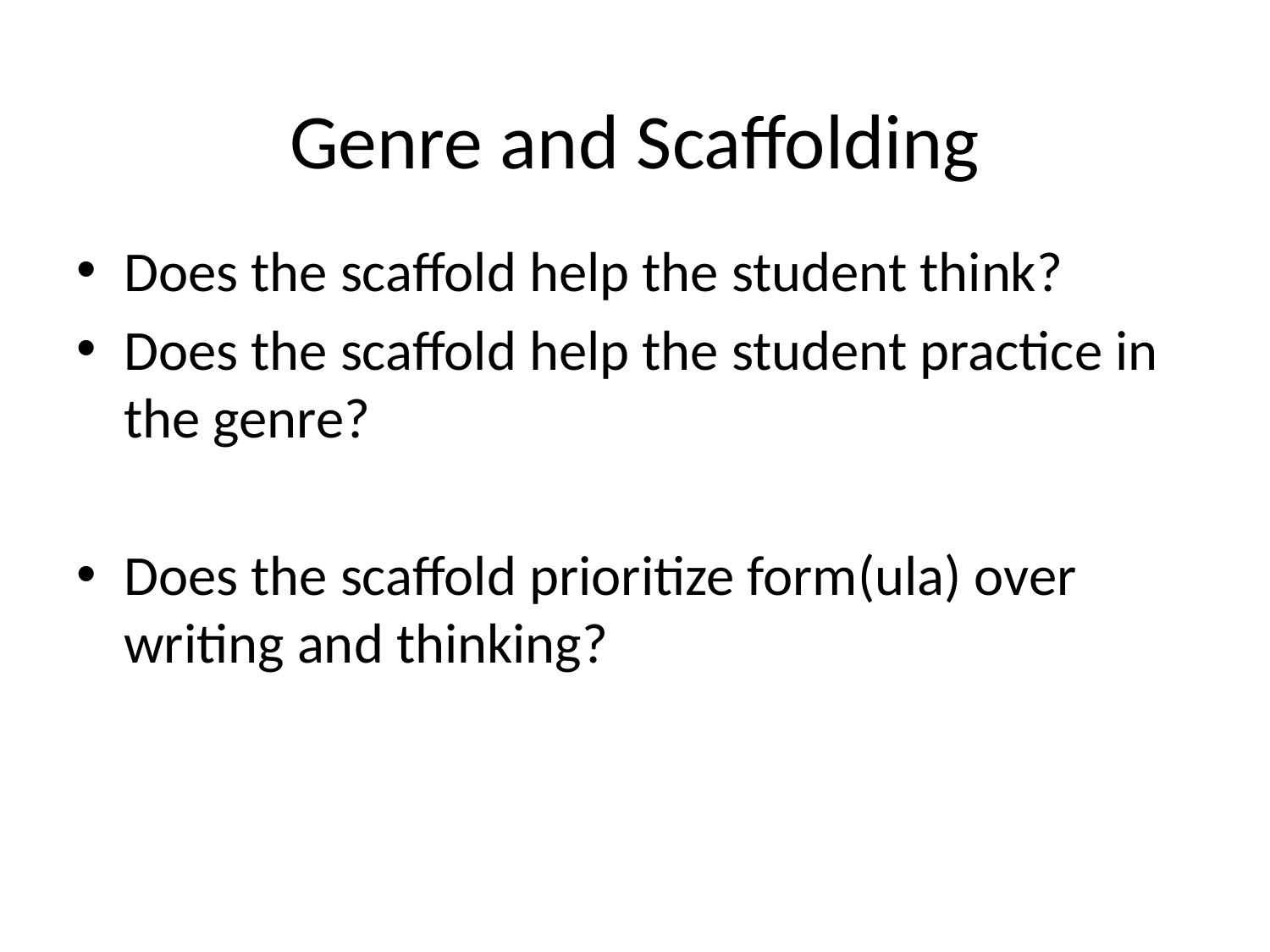

# Genre and Scaffolding
Does the scaffold help the student think?
Does the scaffold help the student practice in the genre?

Does the scaffold prioritize form(ula) over writing and thinking?